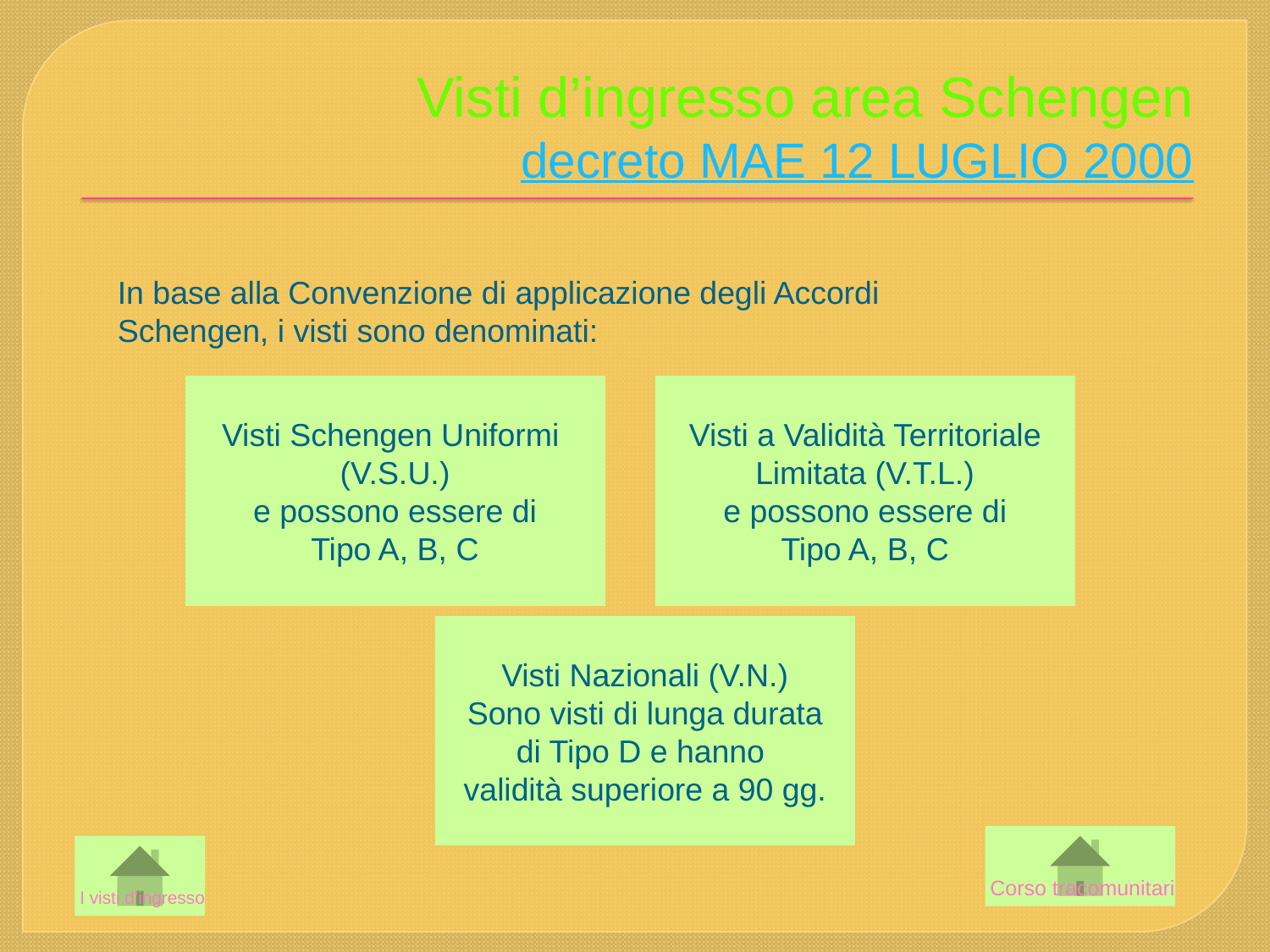

Visti d’ingresso area Schengen
decreto MAE 12 LUGLIO 2000
In base alla Convenzione di applicazione degli Accordi Schengen, i visti sono denominati:
Visti Schengen Uniformi
(V.S.U.)
e possono essere di
Tipo A, B, C
Visti a Validità Territoriale
Limitata (V.T.L.)
e possono essere di
Tipo A, B, C
Visti Nazionali (V.N.)
Sono visti di lunga durata
di Tipo D e hanno
validità superiore a 90 gg.

 Corso tracomunitari

 I visti d’ingresso